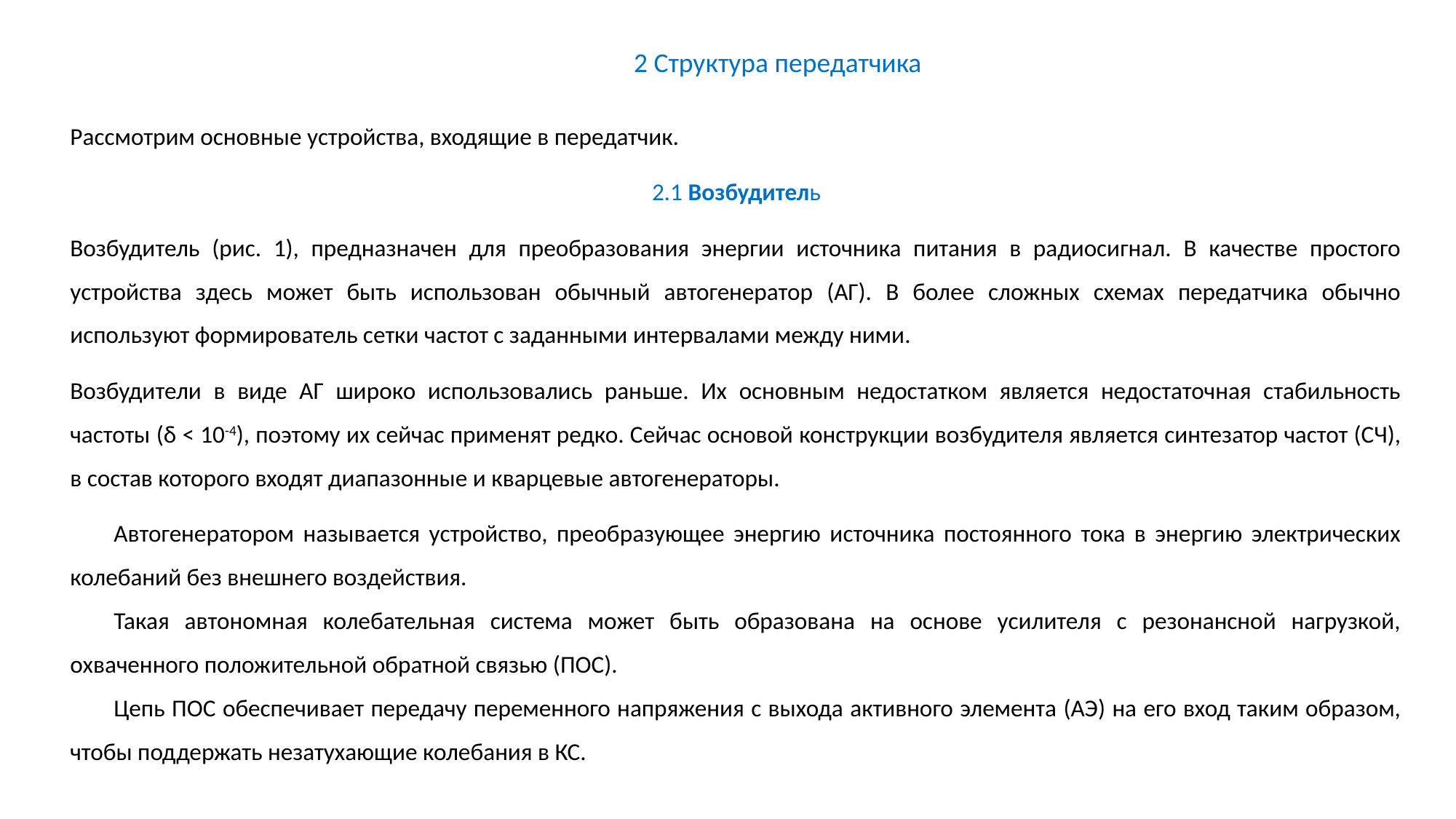

2 Структура передатчика
Рассмотрим основные устройства, входящие в передатчик.
2.1 Возбудитель
Возбудитель (рис. 1), предназначен для преобразования энергии источника питания в радиосигнал. В качестве простого устройства здесь может быть использован обычный автогенератор (АГ). В более сложных схемах передатчика обычно используют формирователь сетки частот с заданными интервалами между ними.
Возбудители в виде АГ широко использовались раньше. Их основным недостатком является недостаточная стабильность частоты (δ < 10-4), поэтому их сейчас применят редко. Сейчас основой конструкции возбудителя является синтезатор частот (СЧ), в состав которого входят диапазонные и кварцевые автогенераторы.
Автогенератором называется устройство, преобразующее энергию источника постоянного тока в энергию электрических колебаний без внешнего воздействия.
Такая автономная колебательная система может быть образована на основе усилителя с резонансной нагрузкой, охваченного положительной обратной связью (ПОС).
Цепь ПОС обеспечивает передачу переменного напряжения с выхода активного элемента (АЭ) на его вход таким образом, чтобы поддержать незатухающие колебания в КС.